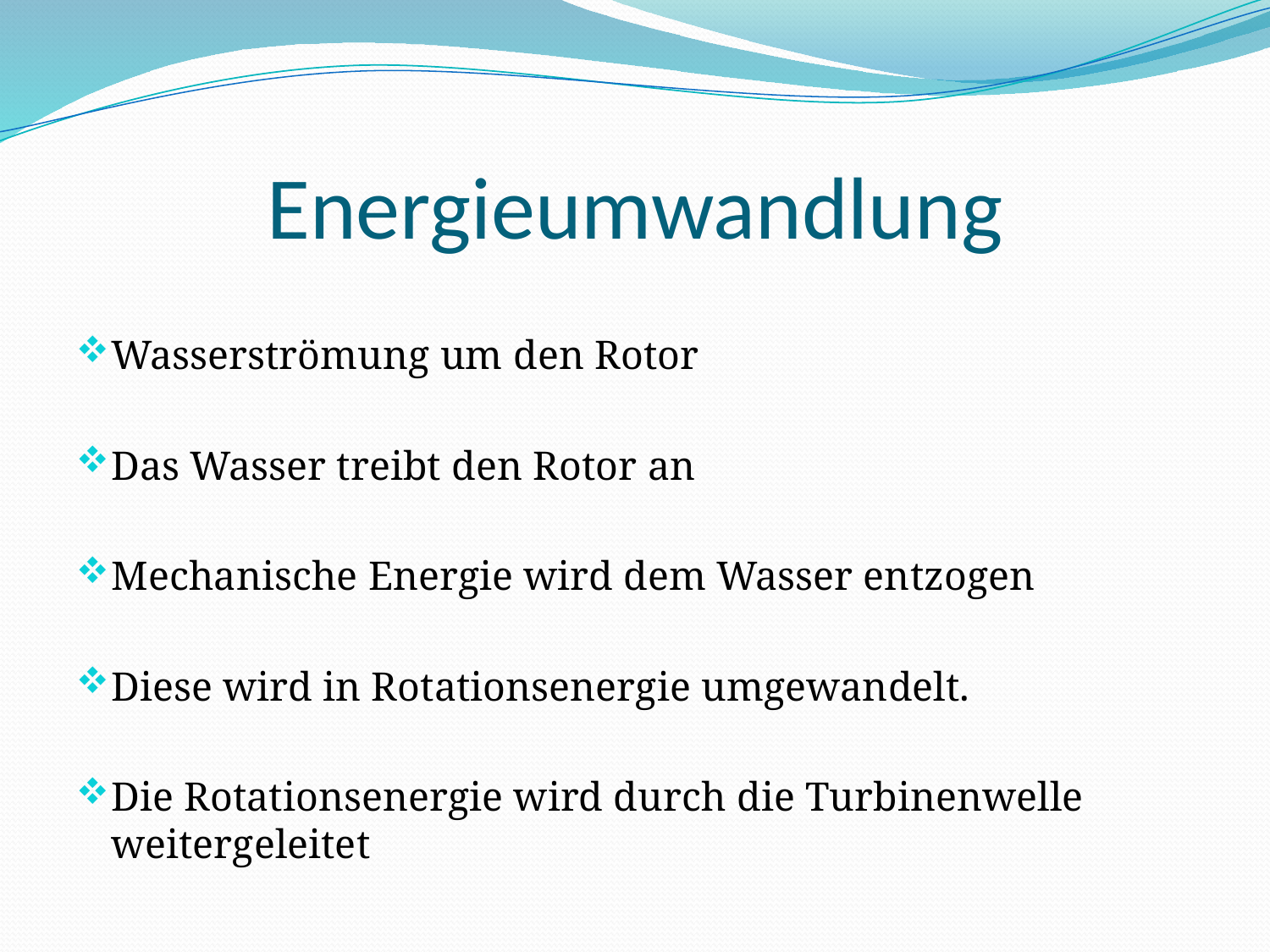

# Energieumwandlung

Wasserströmung um den Rotor

Das Wasser treibt den Rotor an

Mechanische Energie wird dem Wasser entzogen

Diese wird in Rotationsenergie umgewandelt.

Die Rotationsenergie wird durch die Turbinenwelle weitergeleitet